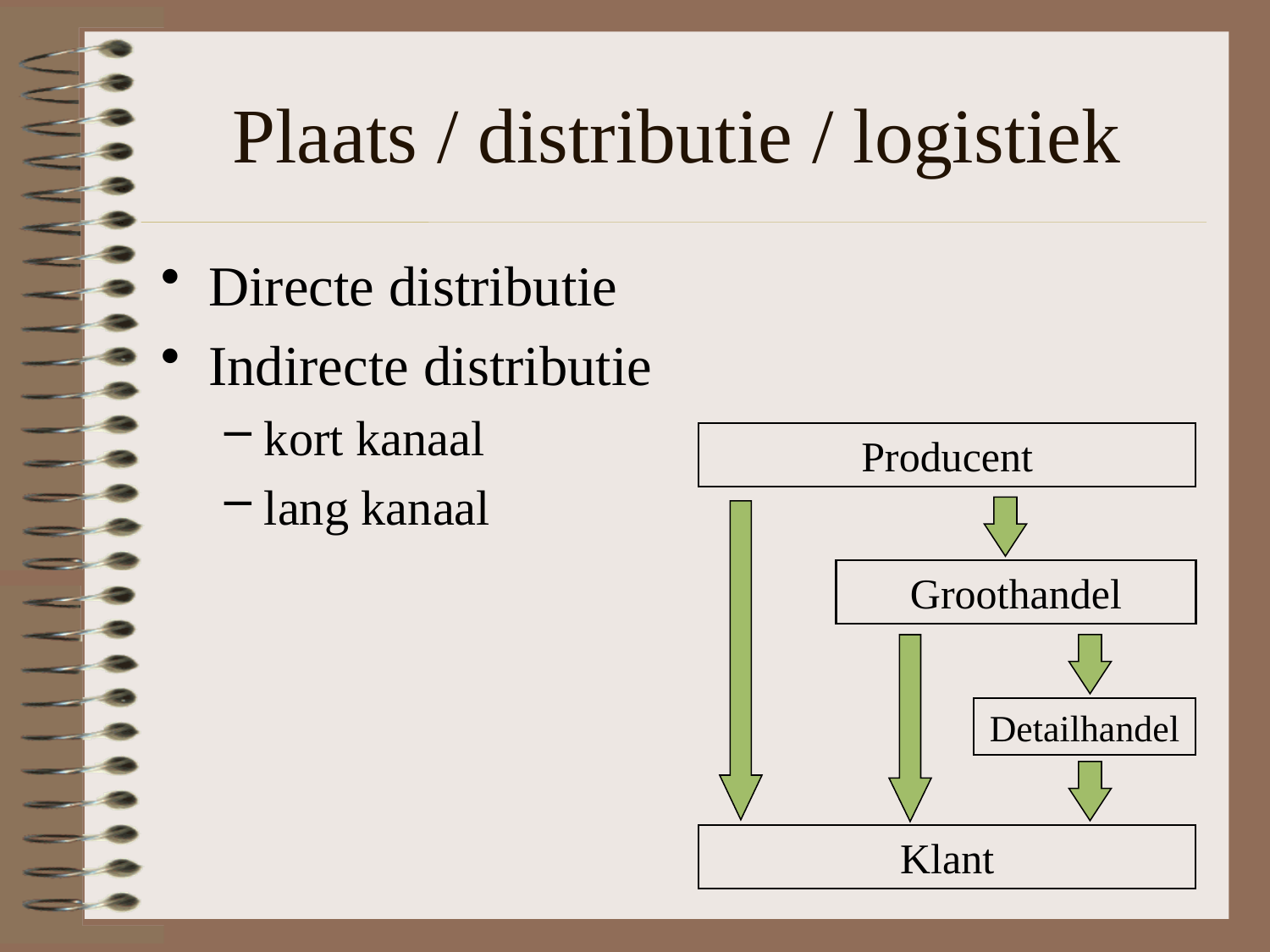

# Plaats / distributie / logistiek
Directe distributie
Indirecte distributie
kort kanaal
lang kanaal

Producent

Groothandel

Detailhandel

Klant